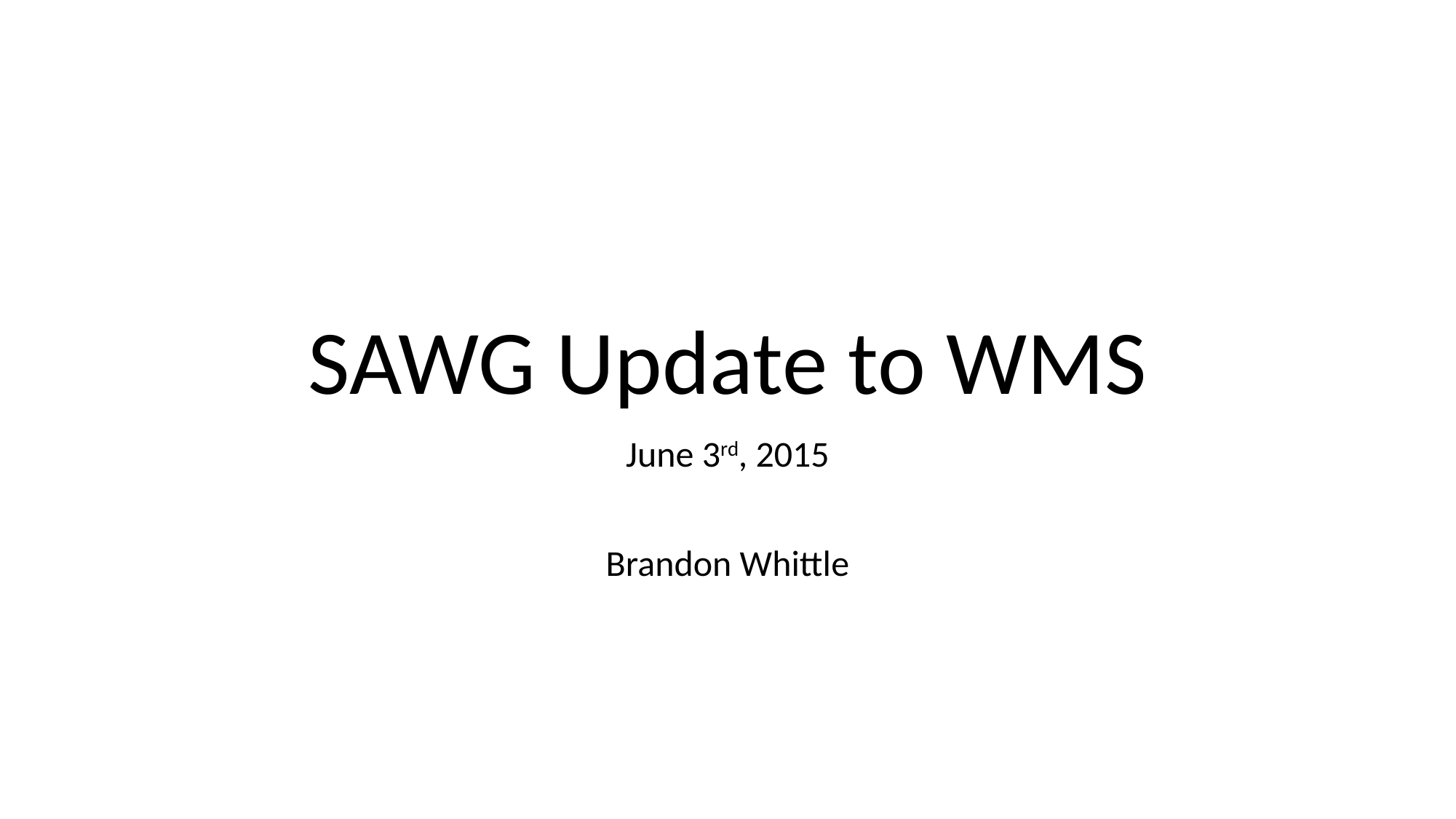

# SAWG Update to WMS
June 3rd, 2015

Brandon Whittle